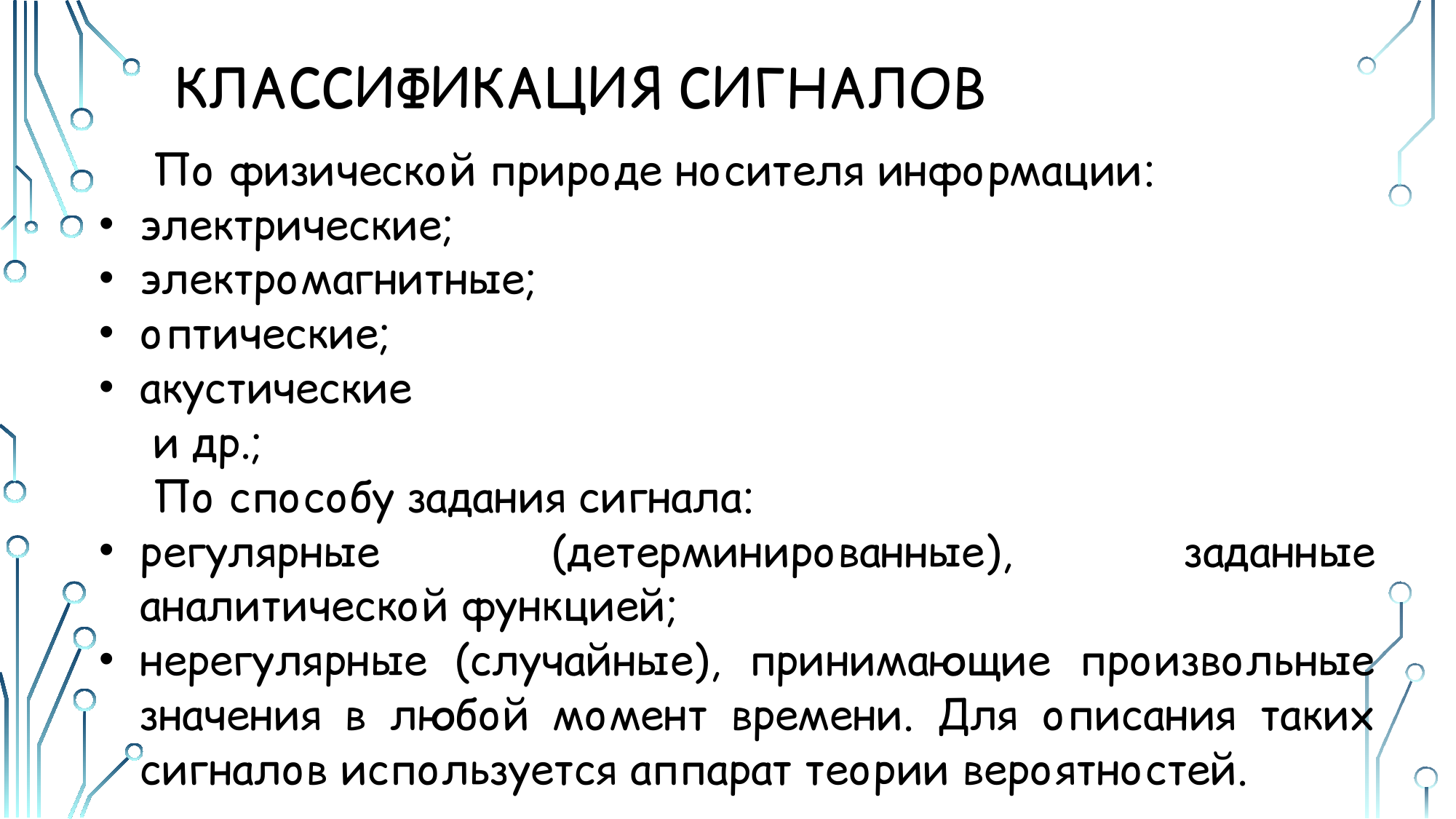

# Классификация СИГНАЛОВ
По физической природе носителя информации:
электрические;
электромагнитные;
оптические;
акустические
и др.;
По способу задания сигнала:
регулярные (детерминированные), заданные аналитической функцией;
нерегулярные (случайные), принимающие произвольные значения в любой момент времени. Для описания таких сигналов используется аппарат теории вероятностей.